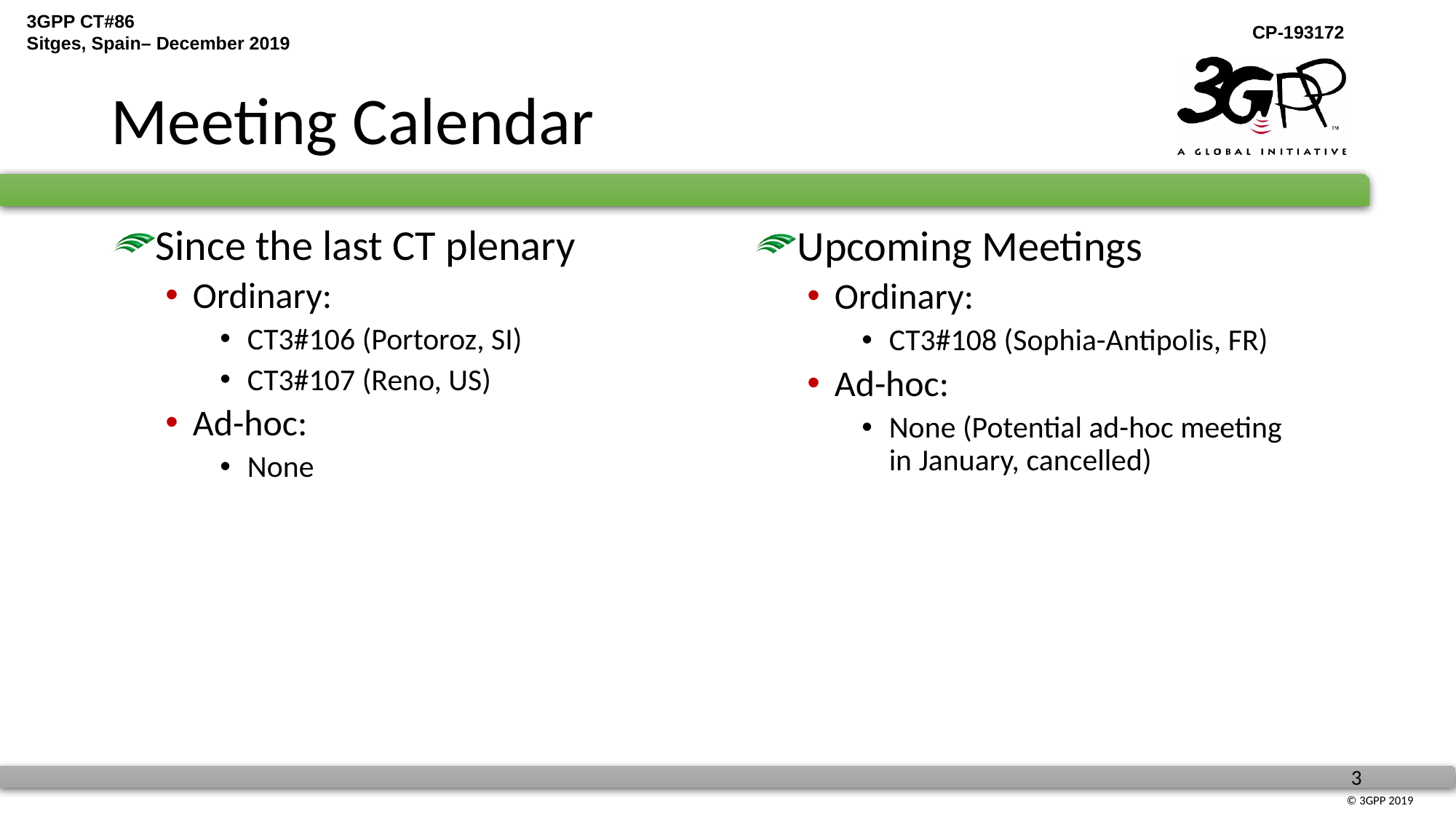

# Meeting Calendar
Since the last CT plenary
Ordinary:
CT3#106 (Portoroz, SI)
CT3#107 (Reno, US)
Ad-hoc:
None

Upcoming Meetings
Ordinary:
CT3#108 (Sophia-Antipolis, FR)
Ad-hoc:
None (Potential ad-hoc meeting in January, cancelled)